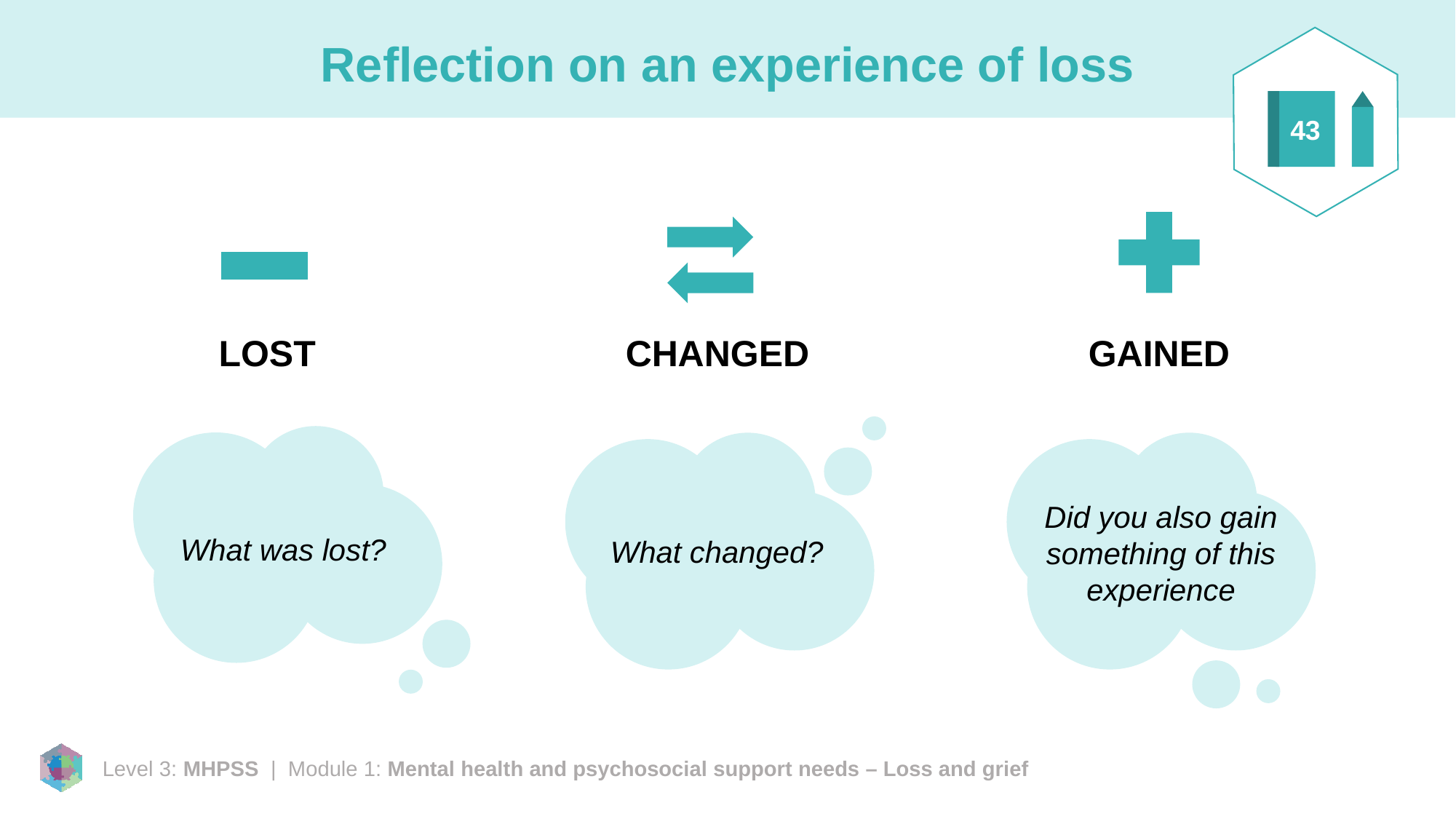

43

# Reflection on an experience of loss

LOST
CHANGED
GAINED

Did you also gain something of this experience
What was lost?
What changed?